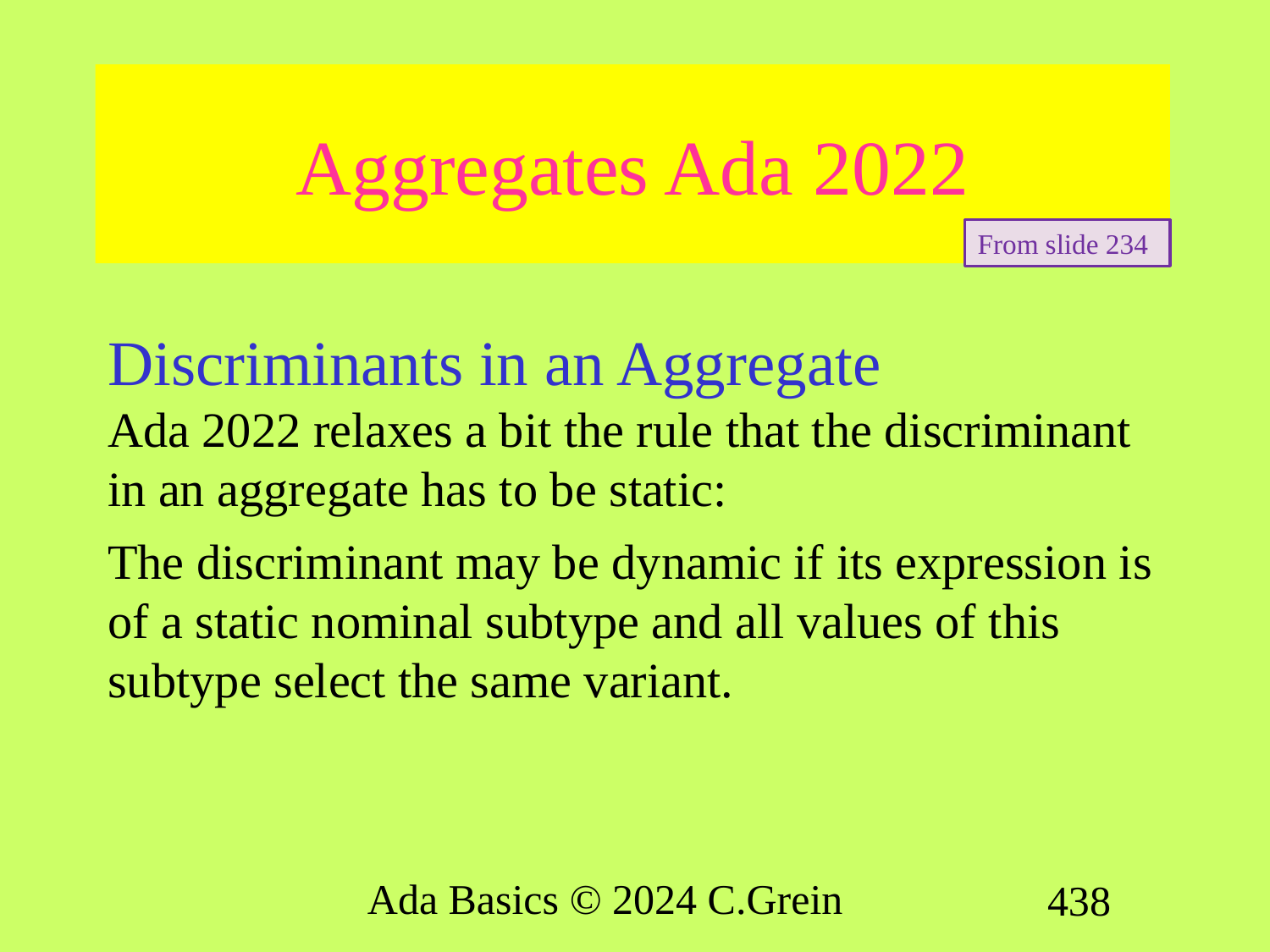

# Aggregates Ada 2022
From slide 234
Discriminants in an Aggregate
Ada 2022 relaxes a bit the rule that the discriminant in an aggregate has to be static:
The discriminant may be dynamic if its expression is of a static nominal subtype and all values of this subtype select the same variant.
Ada Basics © 2024 C.Grein
438